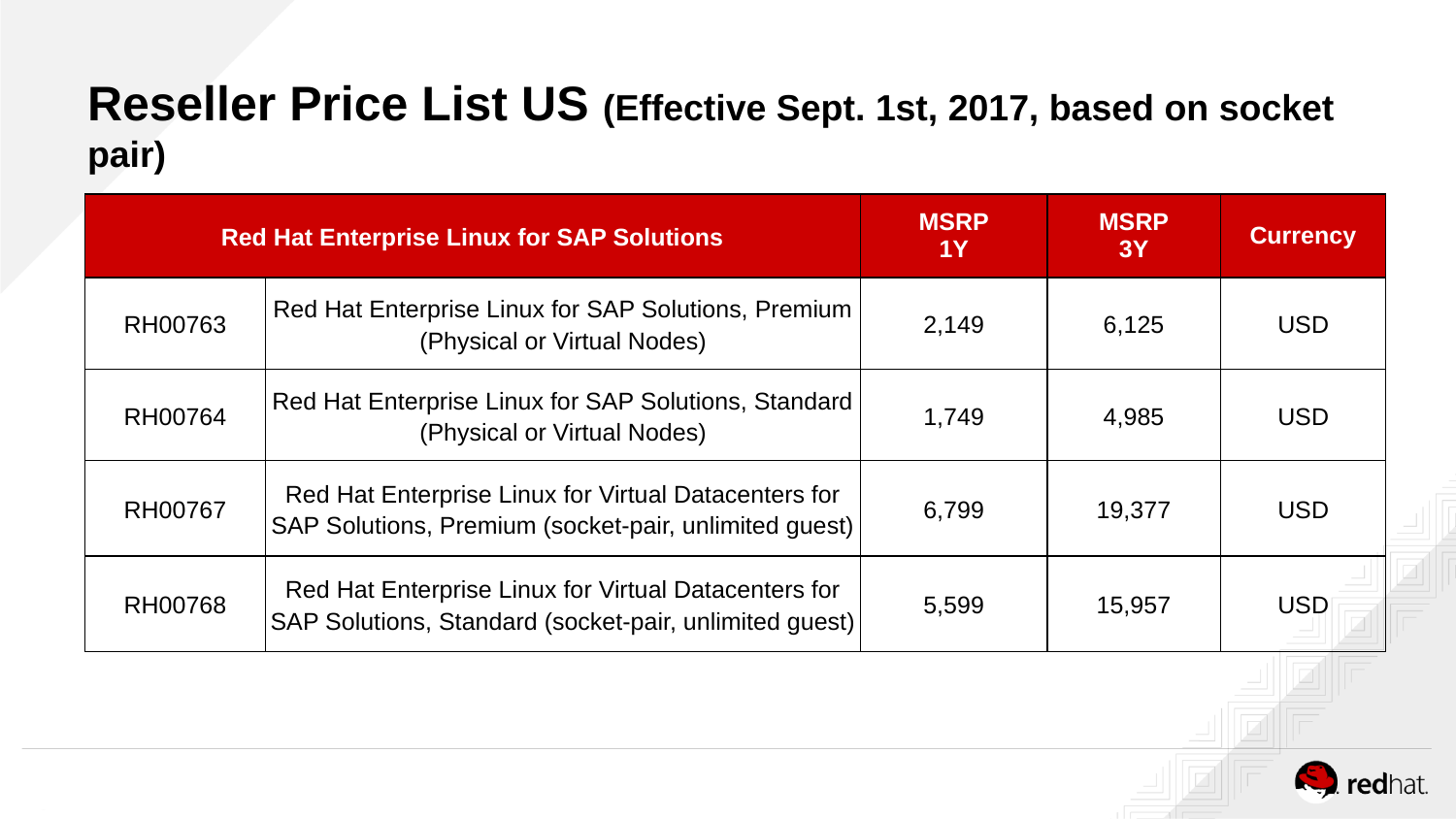

Reseller Price List US (Effective Sept. 1st, 2017, based on socket pair)
| Red Hat Enterprise Linux for SAP Solutions |  | MSRP 1Y | MSRP 3Y | Currency |
| --- | --- | --- | --- | --- |
| RH00763 | Red Hat Enterprise Linux for SAP Solutions, Premium (Physical or Virtual Nodes) | 2,149 | 6,125 | USD |
| RH00764 | Red Hat Enterprise Linux for SAP Solutions, Standard (Physical or Virtual Nodes) | 1,749 | 4,985 | USD |
| RH00767 | Red Hat Enterprise Linux for Virtual Datacenters for SAP Solutions, Premium (socket-pair, unlimited guest) | 6,799 | 19,377 | USD |
| RH00768 | Red Hat Enterprise Linux for Virtual Datacenters for SAP Solutions, Standard (socket-pair, unlimited guest) | 5,599 | 15,957 | USD |